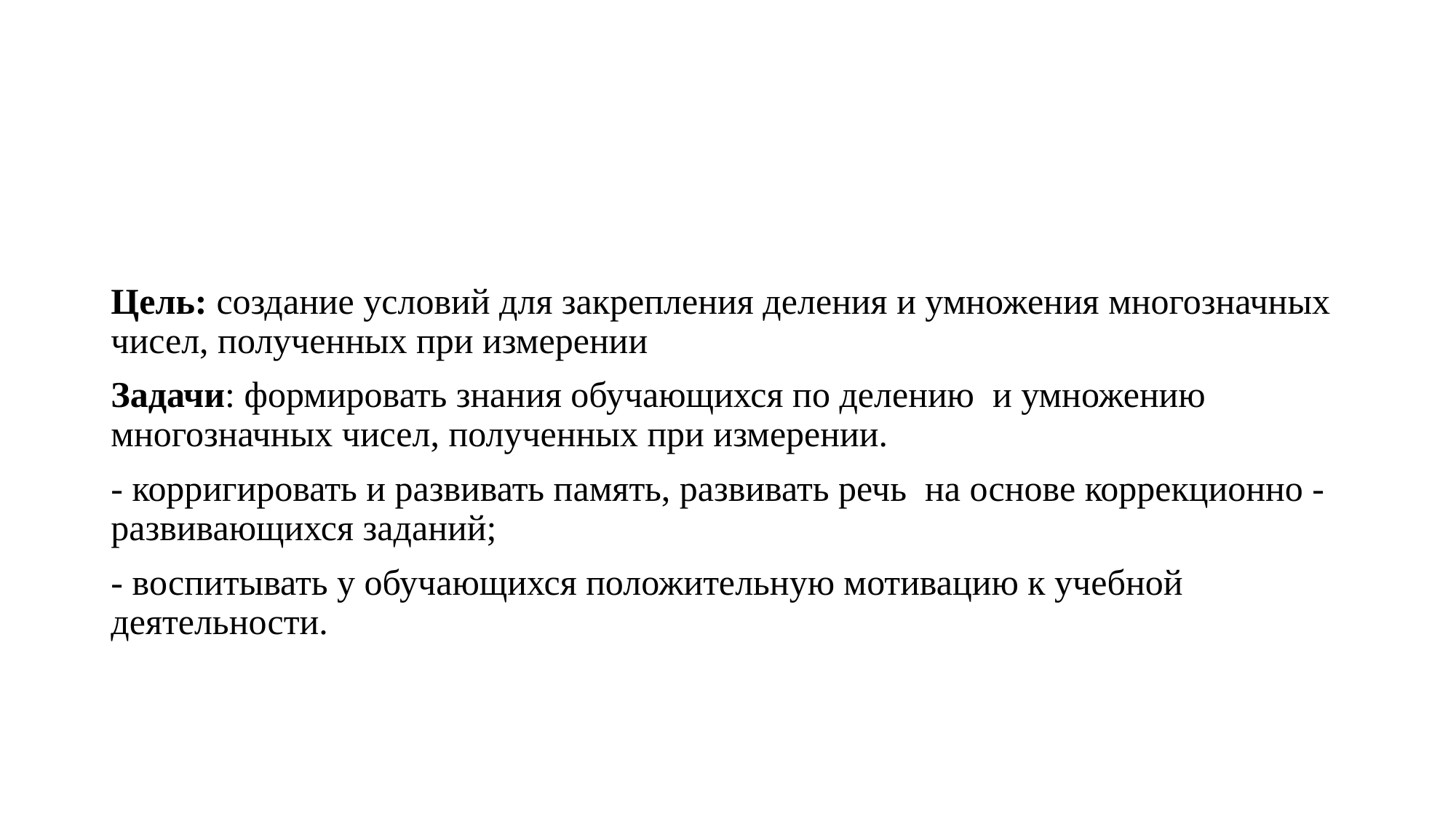

#

Цель: создание условий для закрепления деления и умножения многозначных чисел, полученных при измерении
Задачи: формировать знания обучающихся по делению  и умножению многозначных чисел, полученных при измерении.
- корригировать и развивать память, развивать речь  на основе коррекционно - развивающихся заданий;
- воспитывать у обучающихся положительную мотивацию к учебной деятельности.